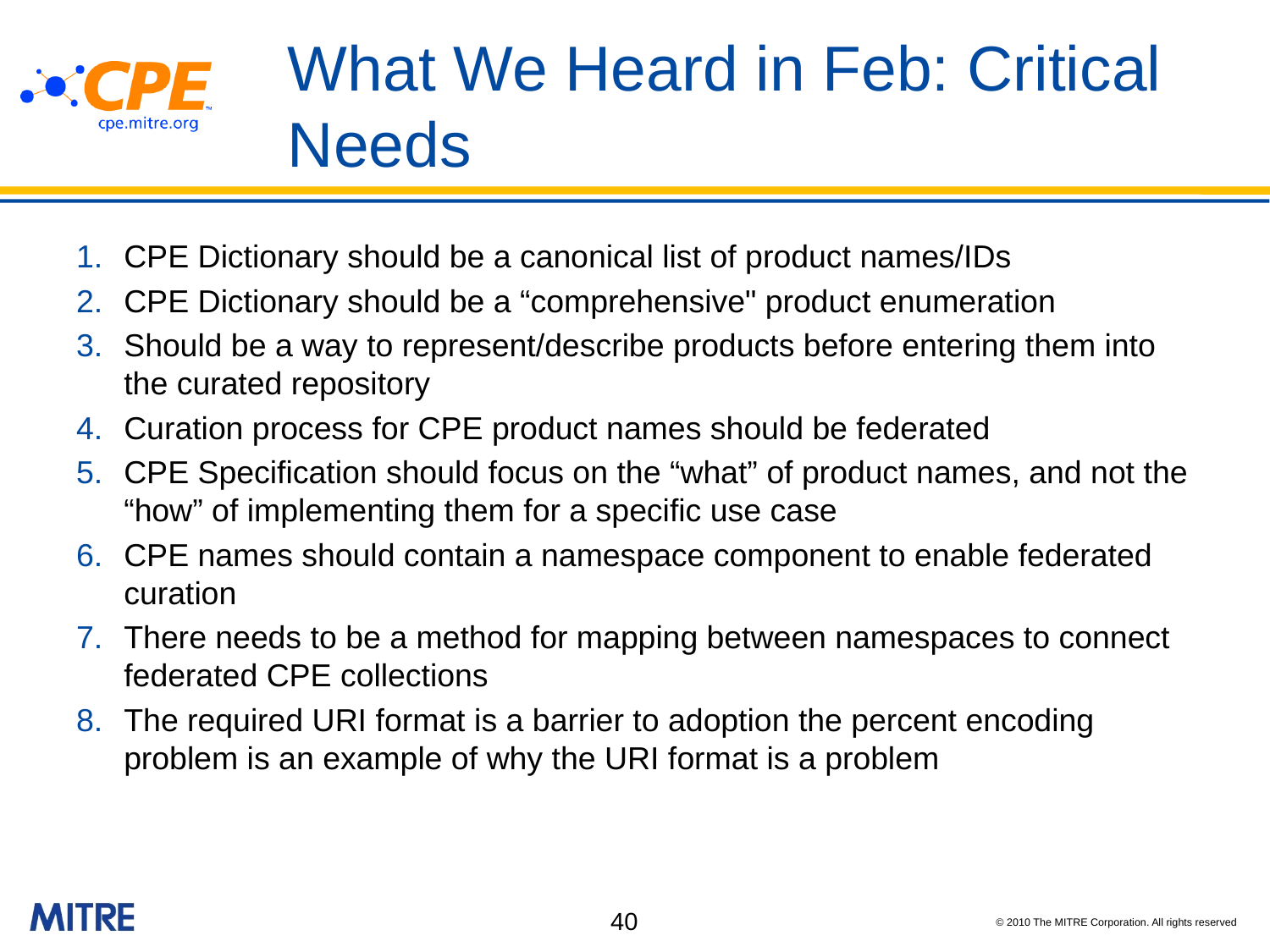

# What We Heard in Feb: Critical Needs
CPE Dictionary should be a canonical list of product names/IDs
CPE Dictionary should be a “comprehensive" product enumeration
Should be a way to represent/describe products before entering them into the curated repository
Curation process for CPE product names should be federated
CPE Specification should focus on the “what” of product names, and not the “how” of implementing them for a specific use case
CPE names should contain a namespace component to enable federated curation
There needs to be a method for mapping between namespaces to connect federated CPE collections
The required URI format is a barrier to adoption the percent encoding problem is an example of why the URI format is a problem

40